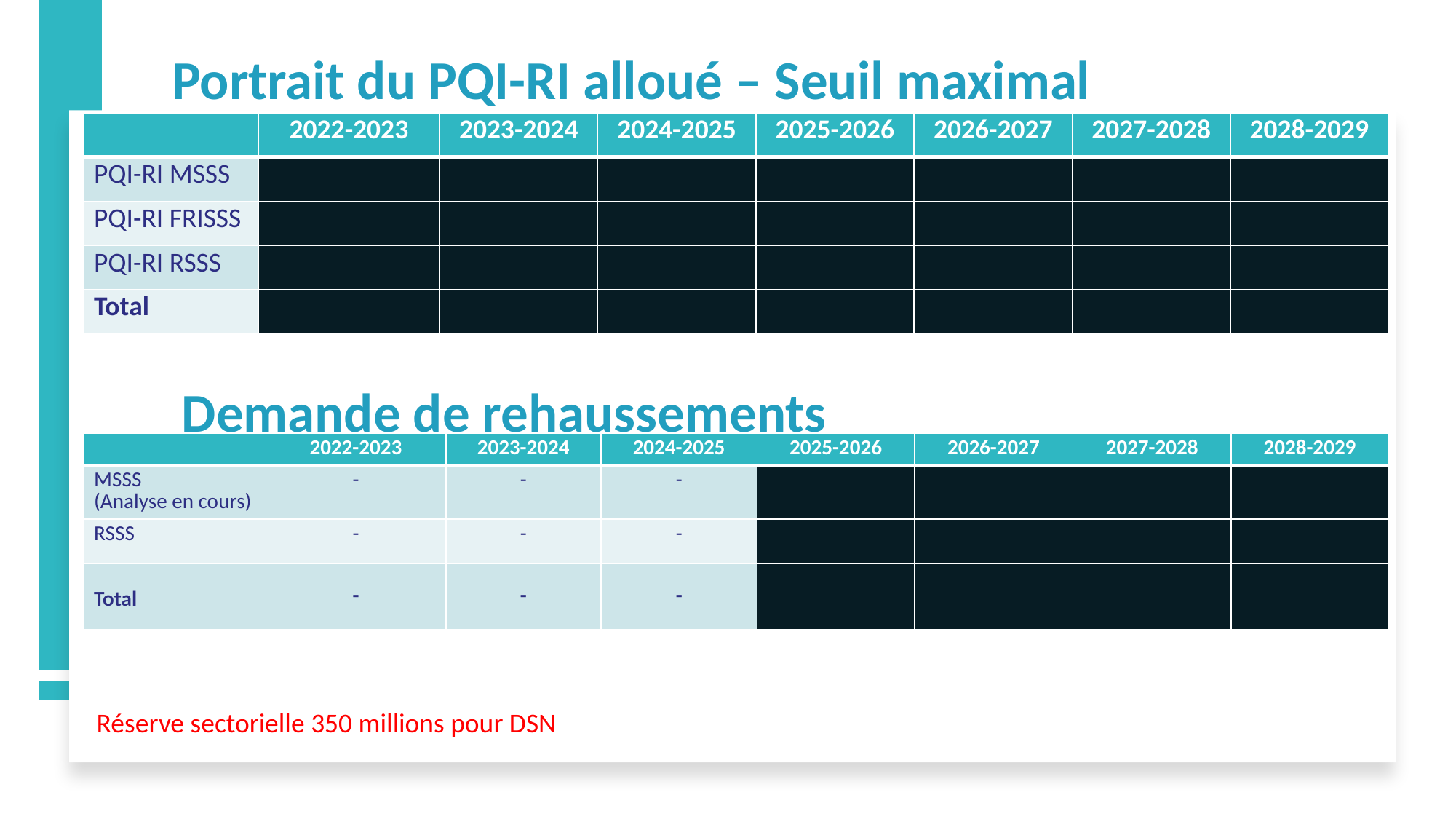

# Portrait du PQI-RI alloué – Seuil maximal

|  | 2022-2023 | 2023-2024 | 2024-2025 | 2025-2026 | 2026-2027 | 2027-2028 | 2028-2029 |
| --- | --- | --- | --- | --- | --- | --- | --- |
| PQI-RI MSSS |  |  |  |  |  |  |  |
| PQI-RI FRISSS |  |  |  |  |  |  |  |
| PQI-RI RSSS |  |  |  |  |  |  |  |
| Total |  |  |  |  |  |  |  |

Demande de rehaussements
|  | 2022-2023 | 2023-2024 | 2024-2025 | 2025-2026 | 2026-2027 | 2027-2028 | 2028-2029 |
| --- | --- | --- | --- | --- | --- | --- | --- |
| MSSS (Analyse en cours) | - | - | - |  |  |  |  |
| RSSS | - | - | - |  |  |  |  |
| Total | - | - | - |  |  |  |  |
Réserve sectorielle 350 millions pour DSN